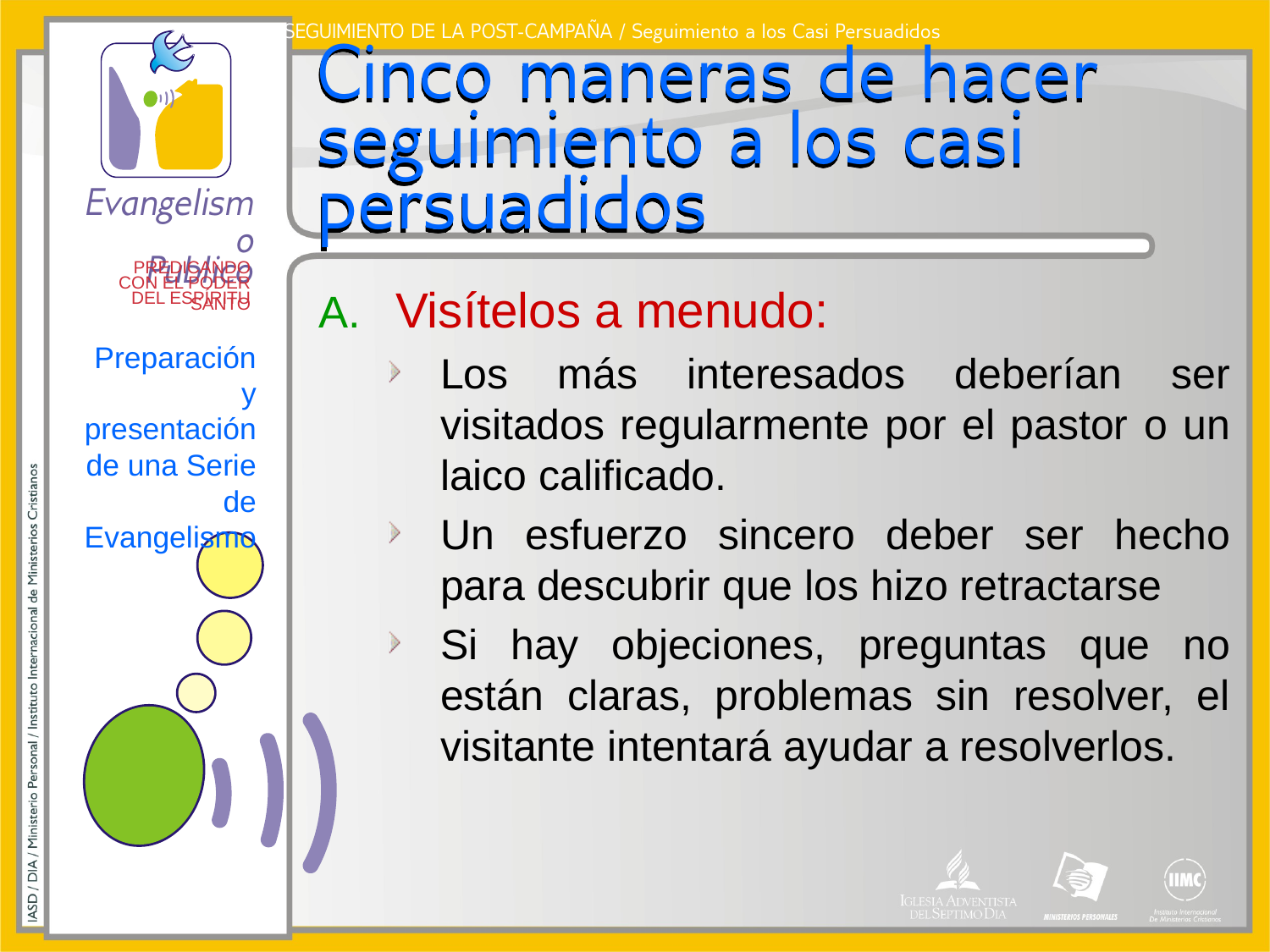

SEGUIMIENTO DE LA POST-CAMPAÑA / Seguimiento a los Casi Persuadidos
# Cinco maneras de hacer seguimiento a los casi persuadidos
Visítelos a menudo:
Los más interesados deberían ser visitados regularmente por el pastor o un laico calificado.
Un esfuerzo sincero deber ser hecho para descubrir que los hizo retractarse
Si hay objeciones, preguntas que no están claras, problemas sin resolver, el visitante intentará ayudar a resolverlos.